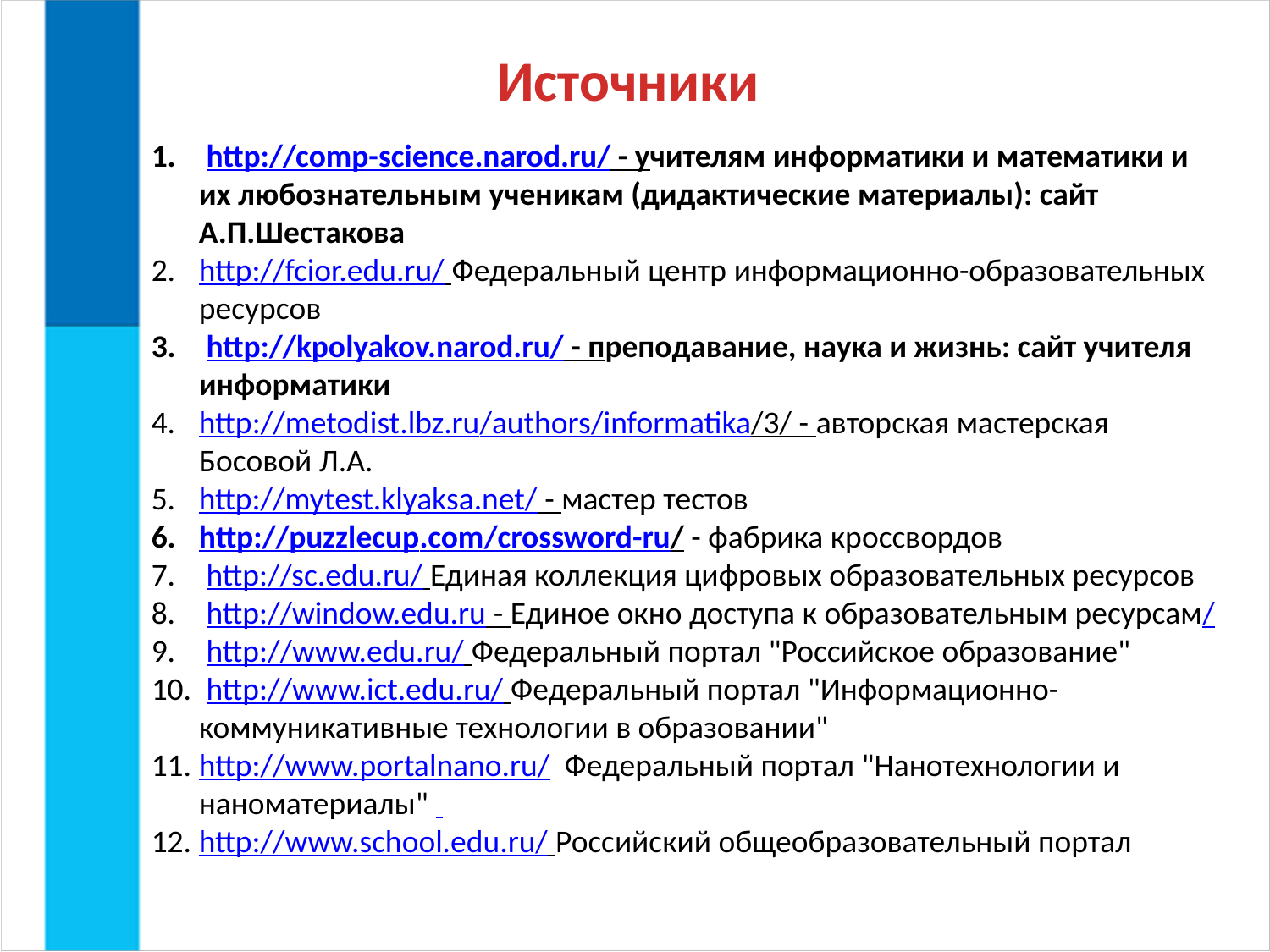

# Источники
 http://comp-science.narod.ru/ - учителям информатики и математики и их любознательным ученикам (дидактические материалы): сайт А.П.Шестакова
http://fcior.edu.ru/ Федеральный центр информационно-образовательных ресурсов
 http://kpolyakov.narod.ru/ - преподавание, наука и жизнь: сайт учителя информатики
http://metodist.lbz.ru/authors/informatika/3/ - авторская мастерская Босовой Л.А.
http://mytest.klyaksa.net/ - мастер тестов
http://puzzlecup.com/crossword-ru/ - фабрика кроссвордов
 http://sc.edu.ru/ Единая коллекция цифровых образовательных ресурсов
 http://window.edu.ru - Единое окно доступа к образовательным ресурсам/
 http://www.edu.ru/ Федеральный портал "Российское образование"
 http://www.ict.edu.ru/ Федеральный портал "Информационно-коммуникативные технологии в образовании"
http://www.portalnano.ru/  Федеральный портал "Нанотехнологии и наноматериалы"
http://www.school.edu.ru/ Российский общеобразовательный портал